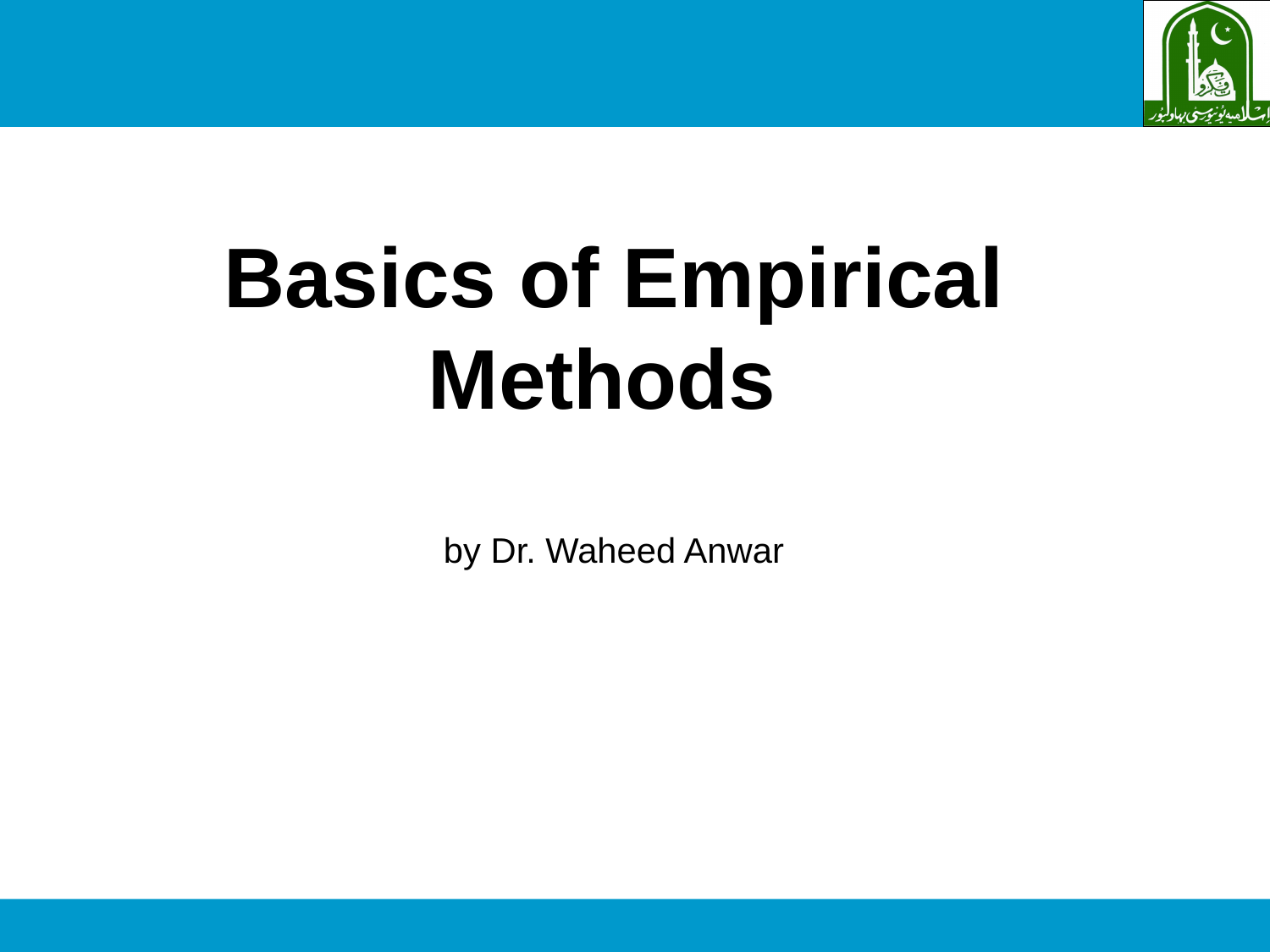

# Basics of Empirical Methods by Dr. Waheed Anwar